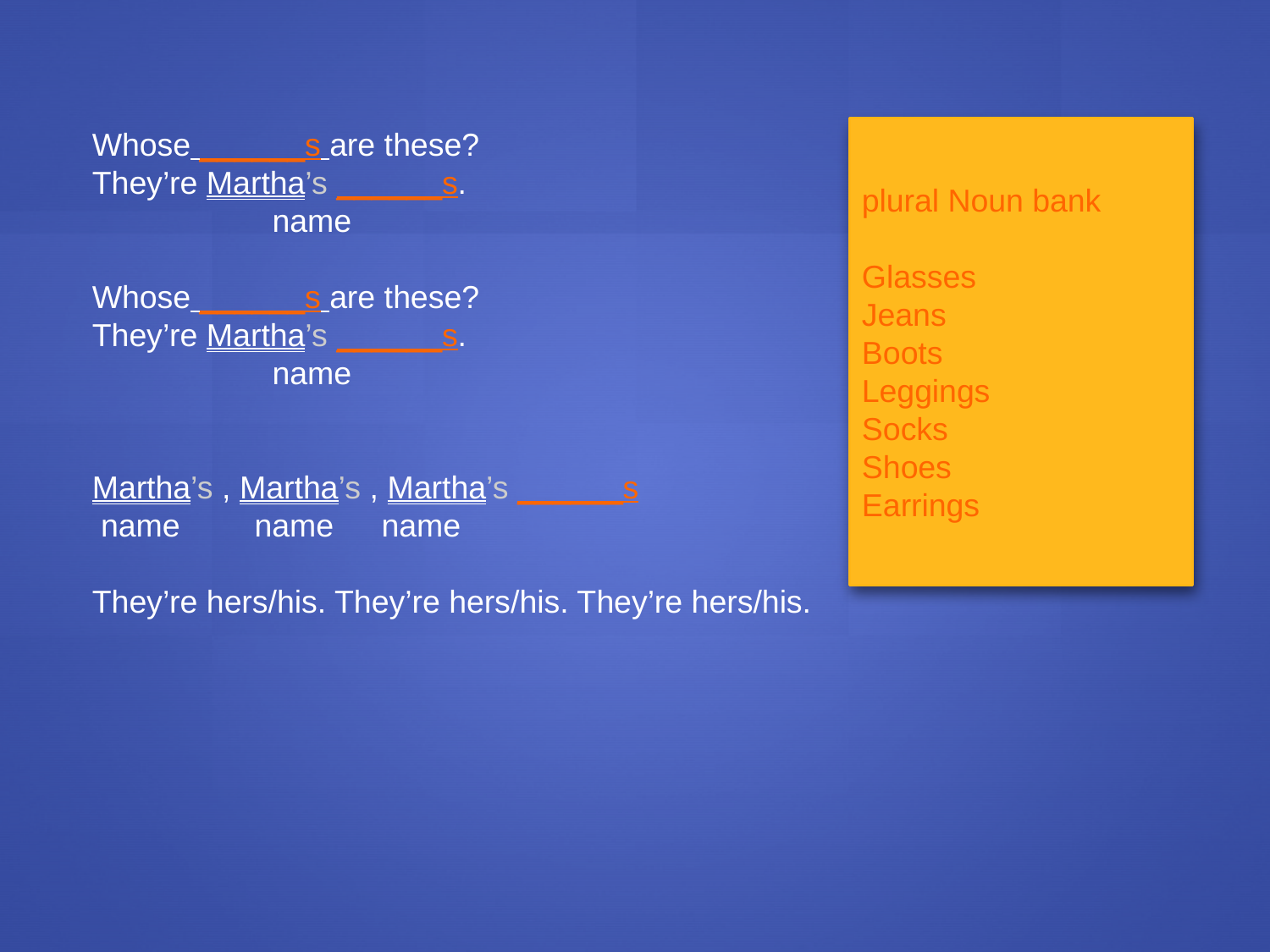

Whose ______s are these?
They’re Martha’s ______s.
      	      name

Whose ______s are these?
They’re Martha’s ______s.
      	      name

Martha’s , Martha’s , Martha’s ______s
 name	    name	    name

They’re hers/his. They’re hers/his. They’re hers/his.

plural Noun bank

Glasses
Jeans
Boots
Leggings
Socks
Shoes
Earrings